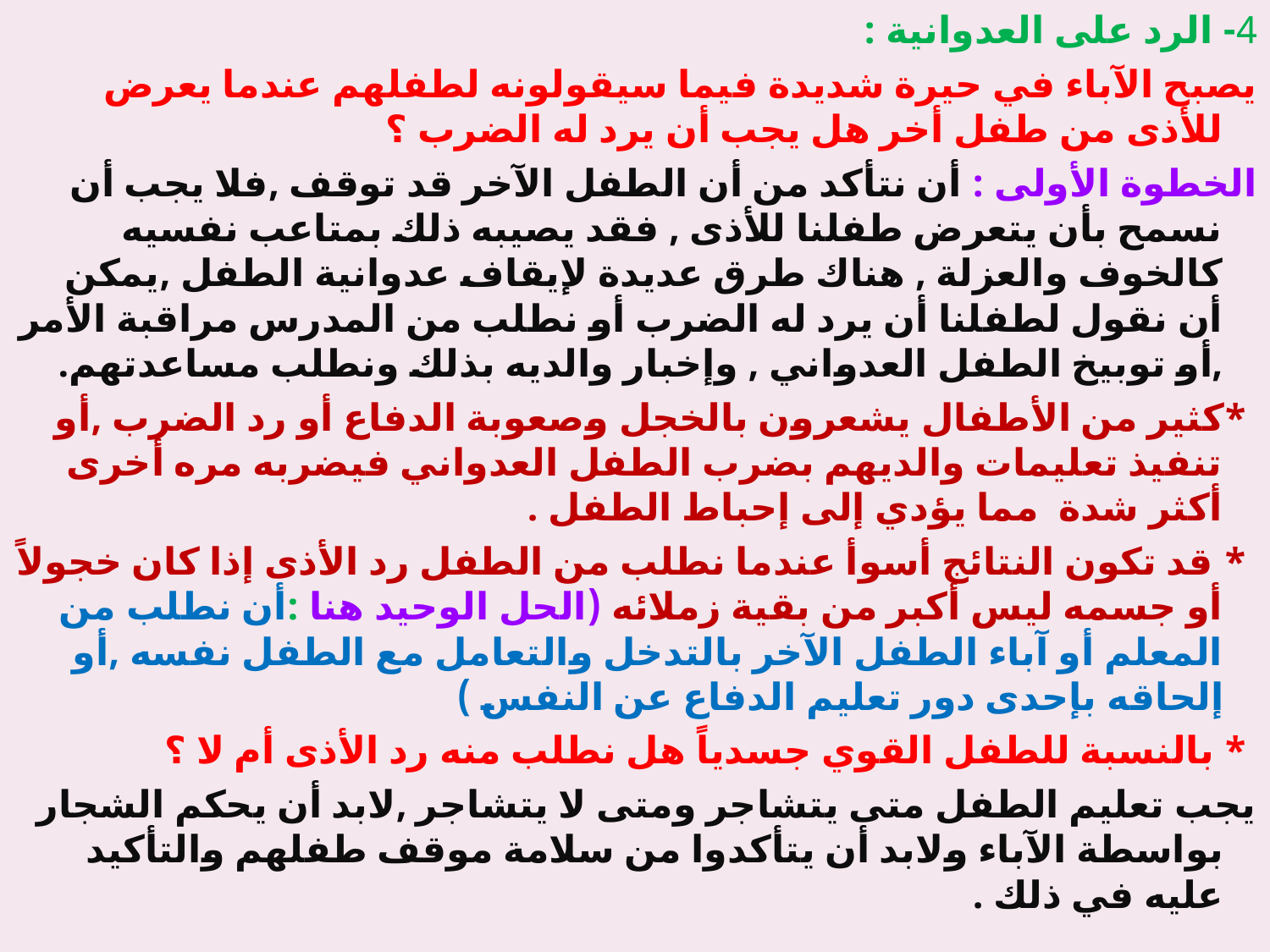

4- الرد على العدوانية :
يصبح الآباء في حيرة شديدة فيما سيقولونه لطفلهم عندما يعرض للأذى من طفل أخر هل يجب أن يرد له الضرب ؟
الخطوة الأولى : أن نتأكد من أن الطفل الآخر قد توقف ,فلا يجب أن نسمح بأن يتعرض طفلنا للأذى , فقد يصيبه ذلك بمتاعب نفسيه كالخوف والعزلة , هناك طرق عديدة لإيقاف عدوانية الطفل ,يمكن أن نقول لطفلنا أن يرد له الضرب أو نطلب من المدرس مراقبة الأمر ,أو توبيخ الطفل العدواني , وإخبار والديه بذلك ونطلب مساعدتهم.
 *كثير من الأطفال يشعرون بالخجل وصعوبة الدفاع أو رد الضرب ,أو تنفيذ تعليمات والديهم بضرب الطفل العدواني فيضربه مره أخرى أكثر شدة  مما يؤدي إلى إحباط الطفل .
 * قد تكون النتائج أسوأ عندما نطلب من الطفل رد الأذى إذا كان خجولاً أو جسمه ليس أكبر من بقية زملائه (الحل الوحيد هنا :أن نطلب من المعلم أو آباء الطفل الآخر بالتدخل والتعامل مع الطفل نفسه ,أو إلحاقه بإحدى دور تعليم الدفاع عن النفس )
 * بالنسبة للطفل القوي جسدياً هل نطلب منه رد الأذى أم لا ؟
يجب تعليم الطفل متى يتشاجر ومتى لا يتشاجر ,لابد أن يحكم الشجار بواسطة الآباء ولابد أن يتأكدوا من سلامة موقف طفلهم والتأكيد عليه في ذلك .